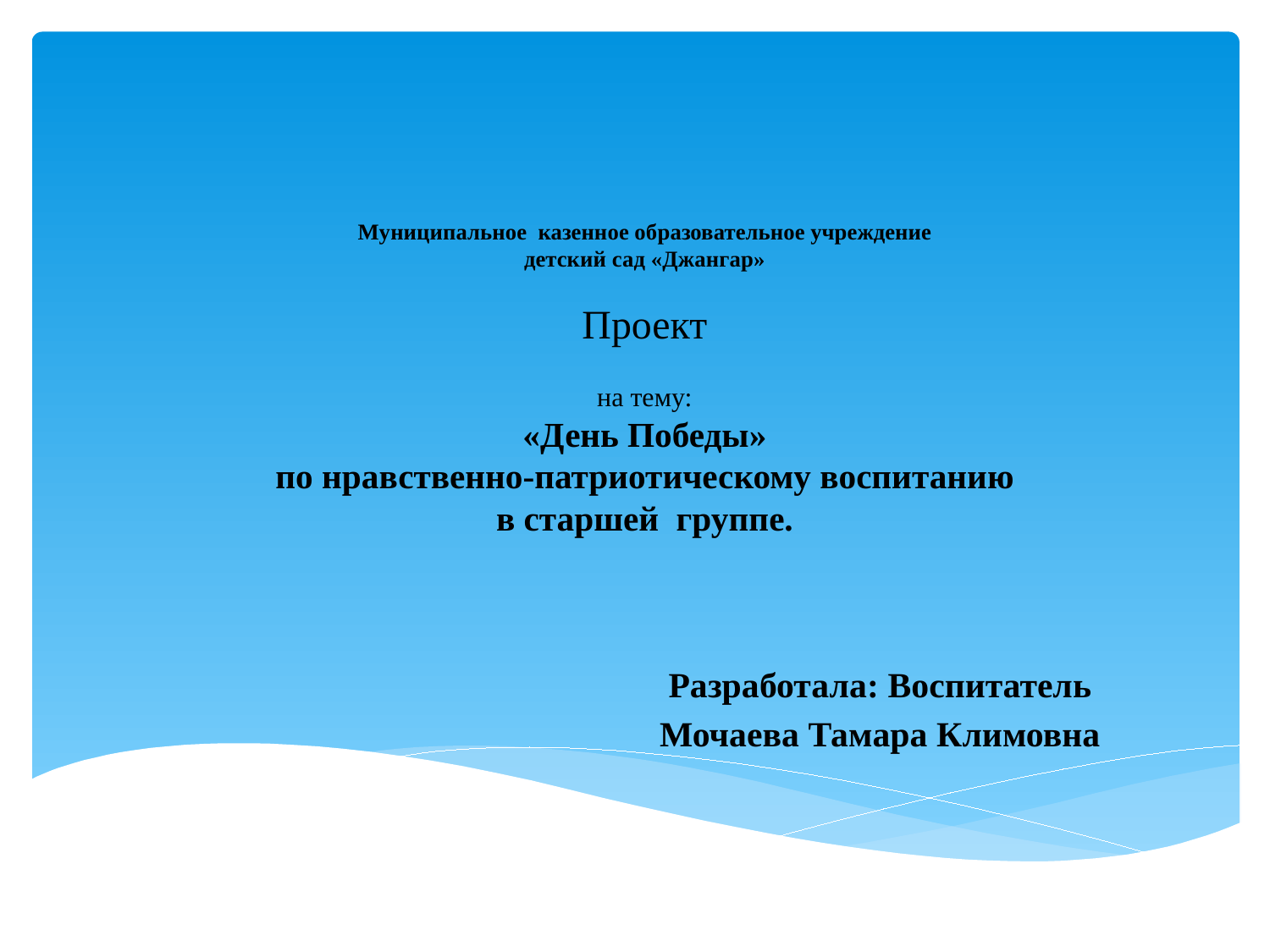

# Муниципальное  казенное образовательное учреждение детский сад «Джангар» Проект на тему: «День Победы» по нравственно-патриотическому воспитанию в старшей  группе.
Разработала: Воспитатель
Мочаева Тамара Климовна